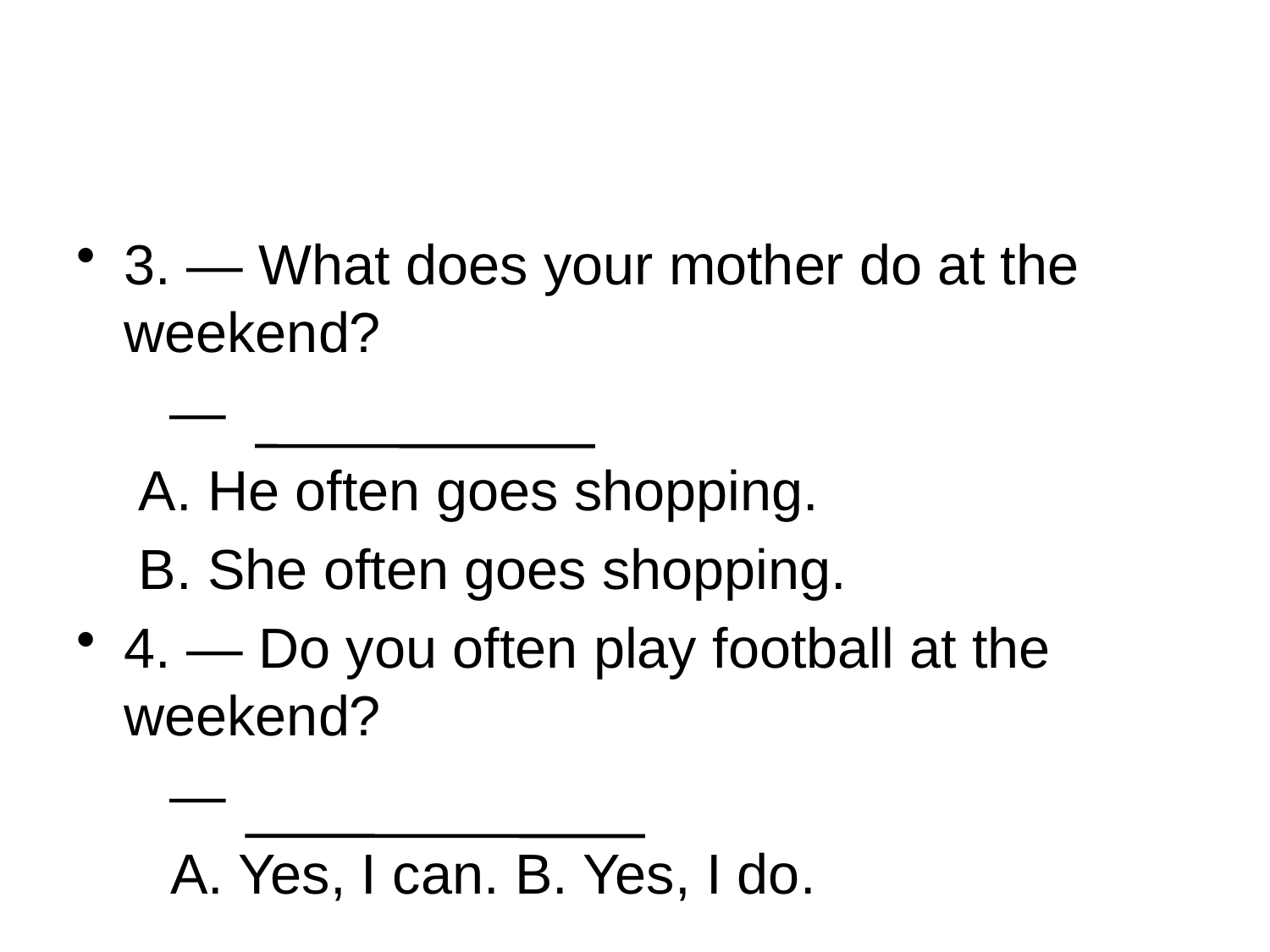

#
3. — What does your mother do at the weekend?
      —
    A. He often goes shopping.
    B. She often goes shopping.
4. — Do you often play football at the weekend?
      —
      A. Yes, I can. B. Yes, I do.